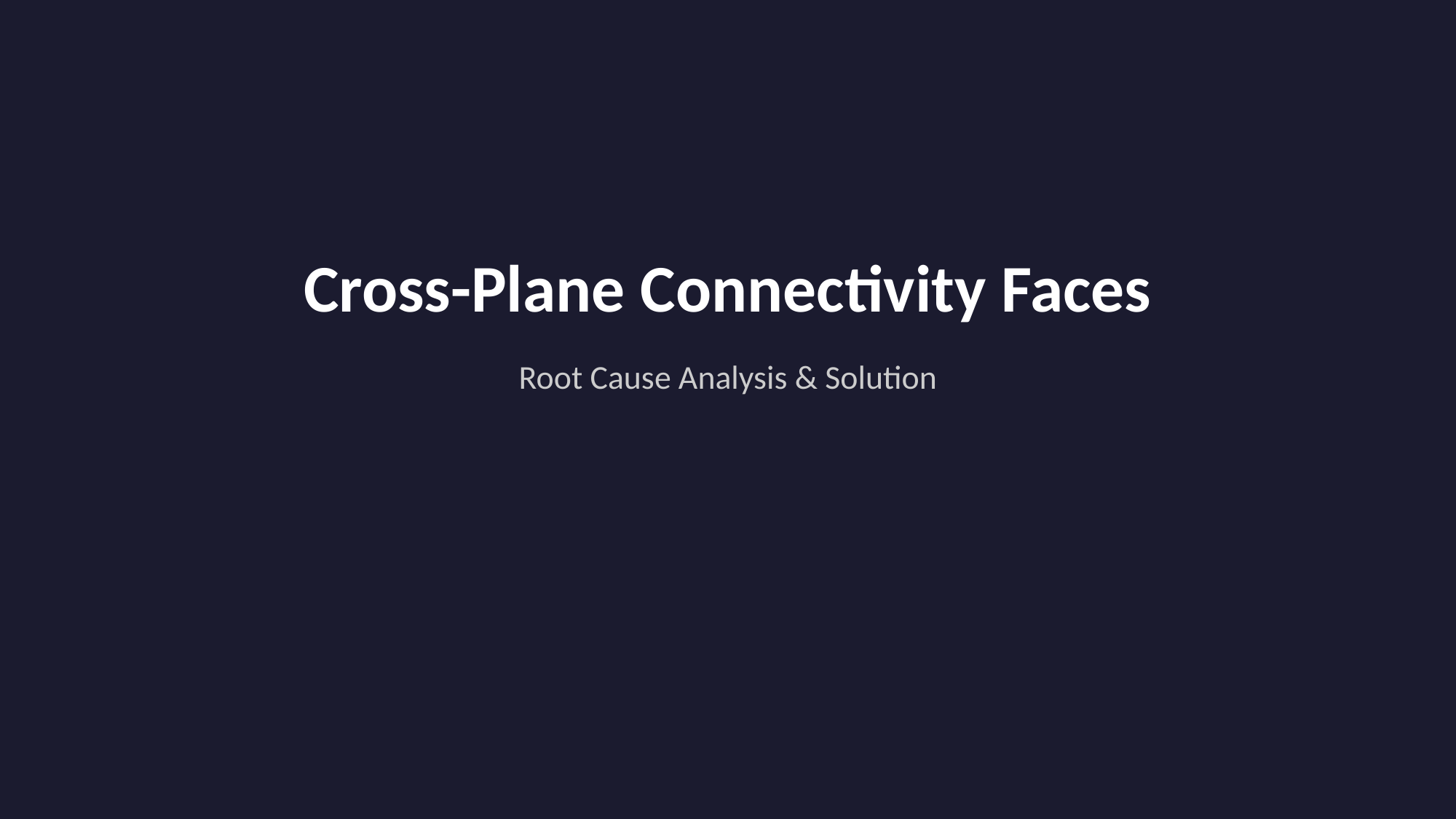

Cross-Plane Connectivity Faces
Root Cause Analysis & Solution